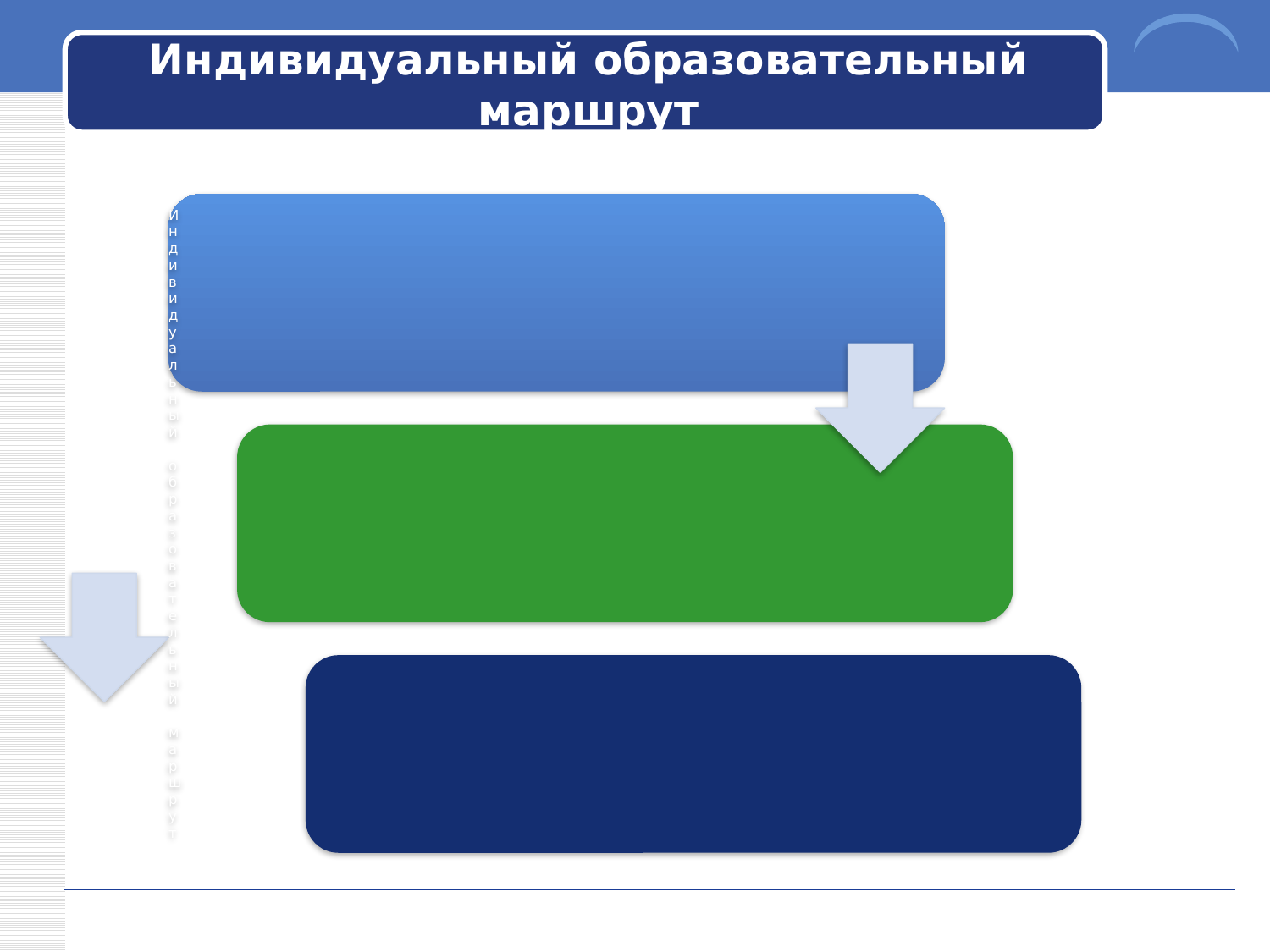

# Индивидуальный образовательный маршрут
Индивидуальный учебный план
Индивидуальный образовательный маршрут